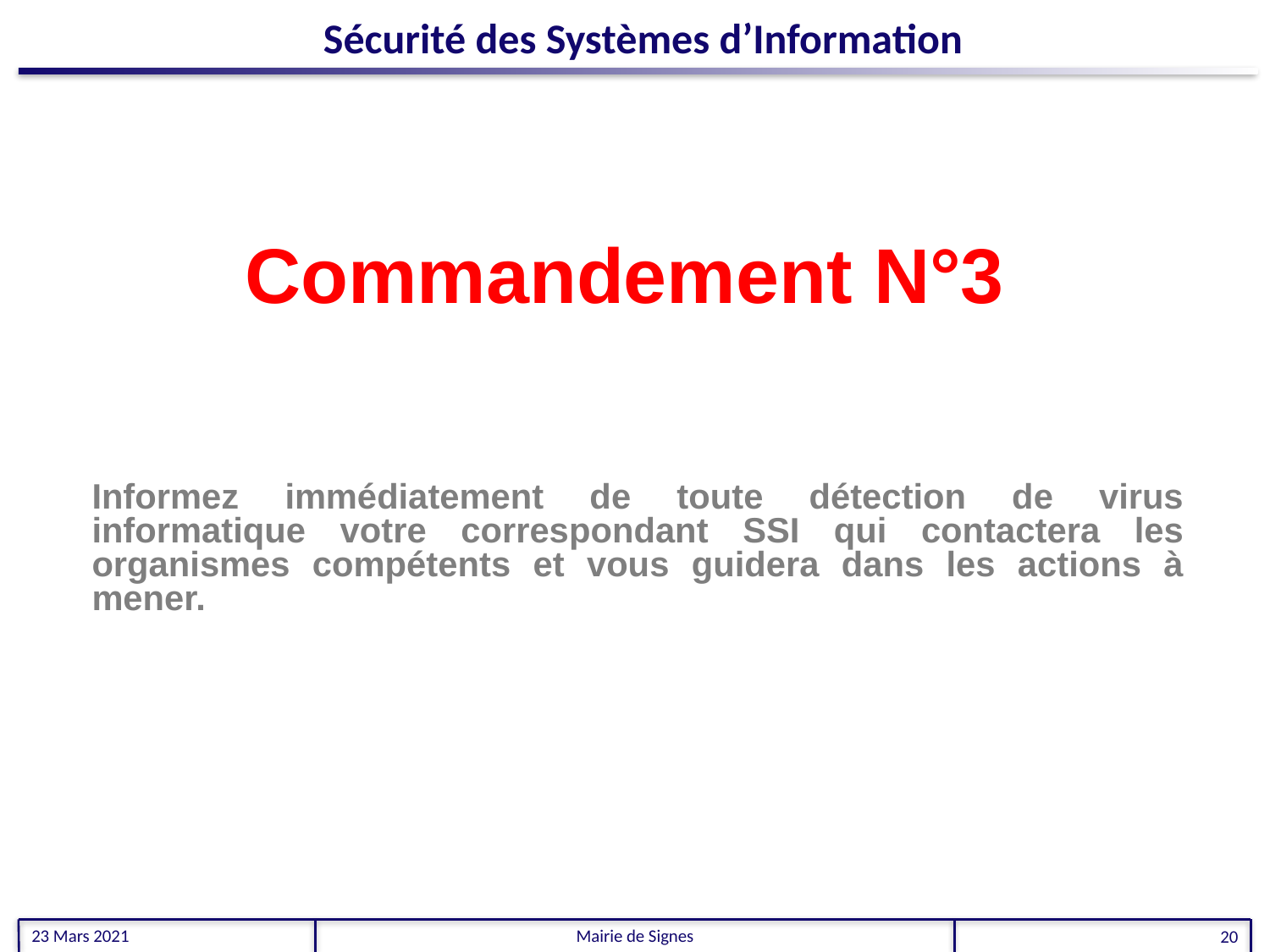

Sécurité des Systèmes d’Information
Commandement N°3
	Informez immédiatement de toute détection de virus informatique votre correspondant SSI qui contactera les organismes compétents et vous guidera dans les actions à mener.
23 Mars 2021
Mairie de Signes
20